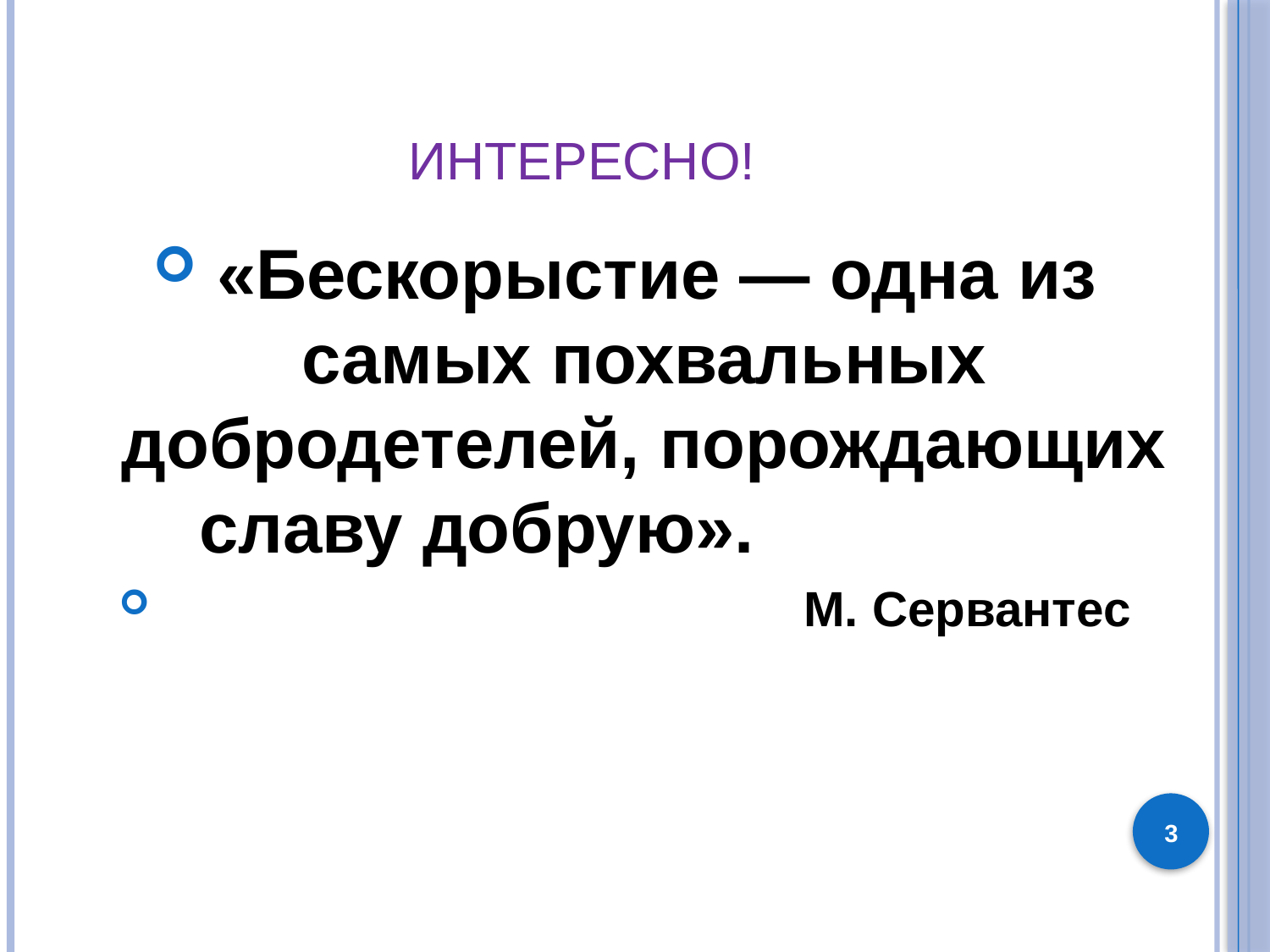

# Интересно!
 «Бескорыстие — одна из самых похвальных добродетелей, порождающих славу добрую».
                                               М. Сервантес

3